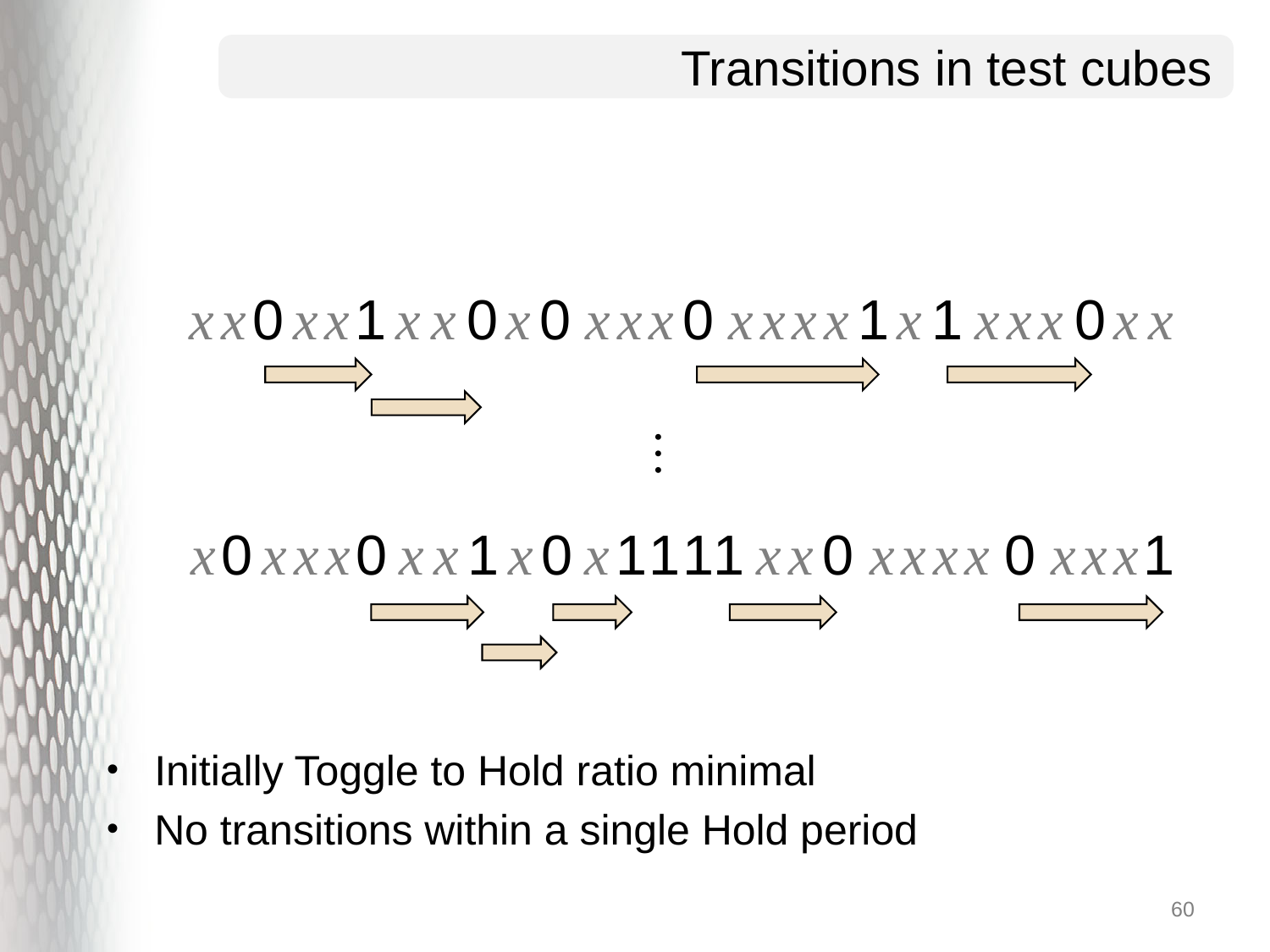

# Transitions in test cubes
x
x
0
x
x
1
x
x
0
x
0
x
x
x
0
x
x
x
x
1
x
1
x
x
x
0
x
x

…
x
x
x
x
x
x
x
x
x
x
x
x
x
x
x
x
x
0
0
1
0
1
1
1
1
0
0
1

Initially Toggle to Hold ratio minimal
No transitions within a single Hold period